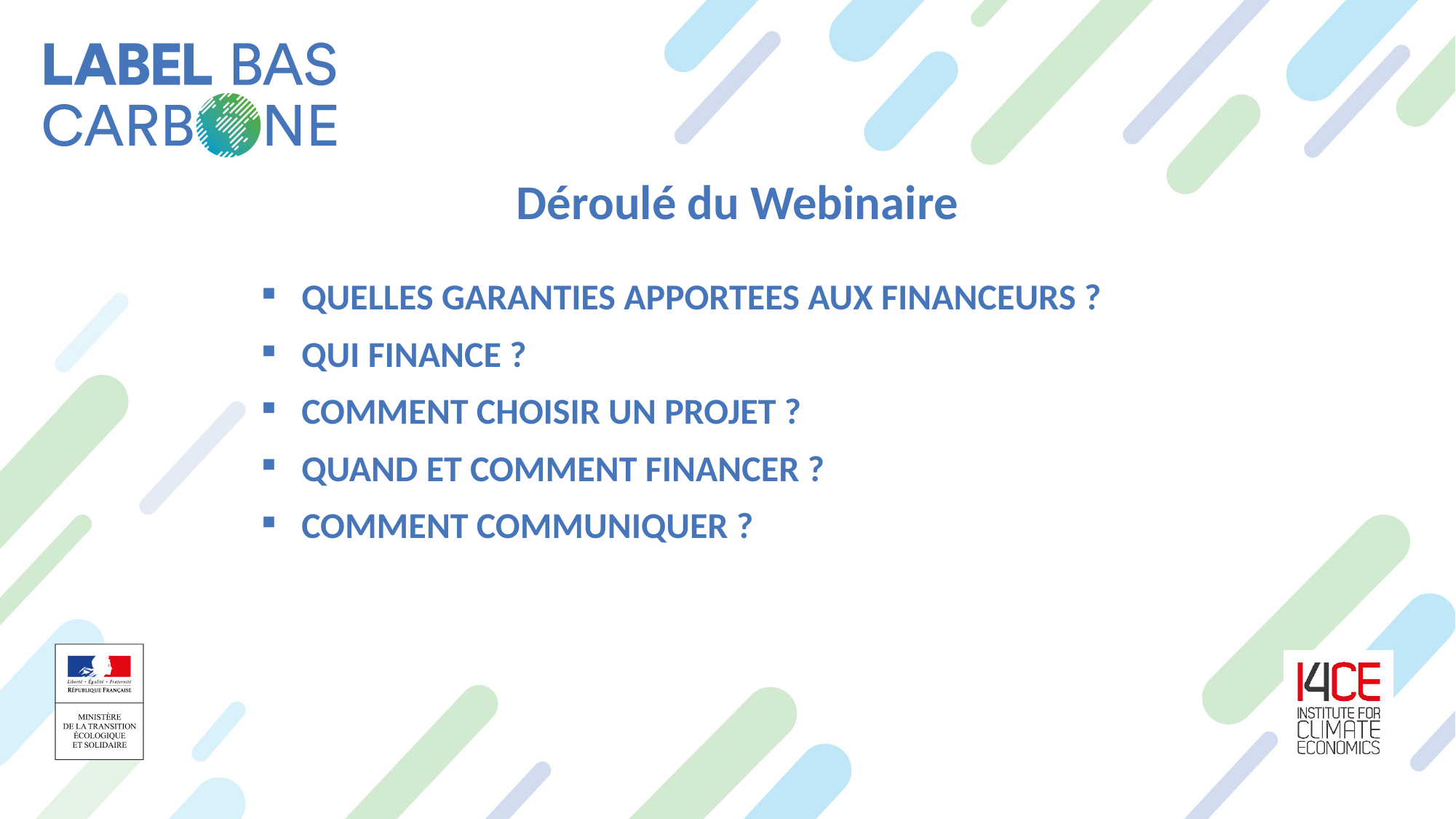

Déroulé du Webinaire

QUELLES GARANTIES APPORTEES AUX FINANCEURS ?
QUI FINANCE ?
COMMENT CHOISIR UN PROJET ?
QUAND ET COMMENT FINANCER ?
COMMENT COMMUNIQUER ?